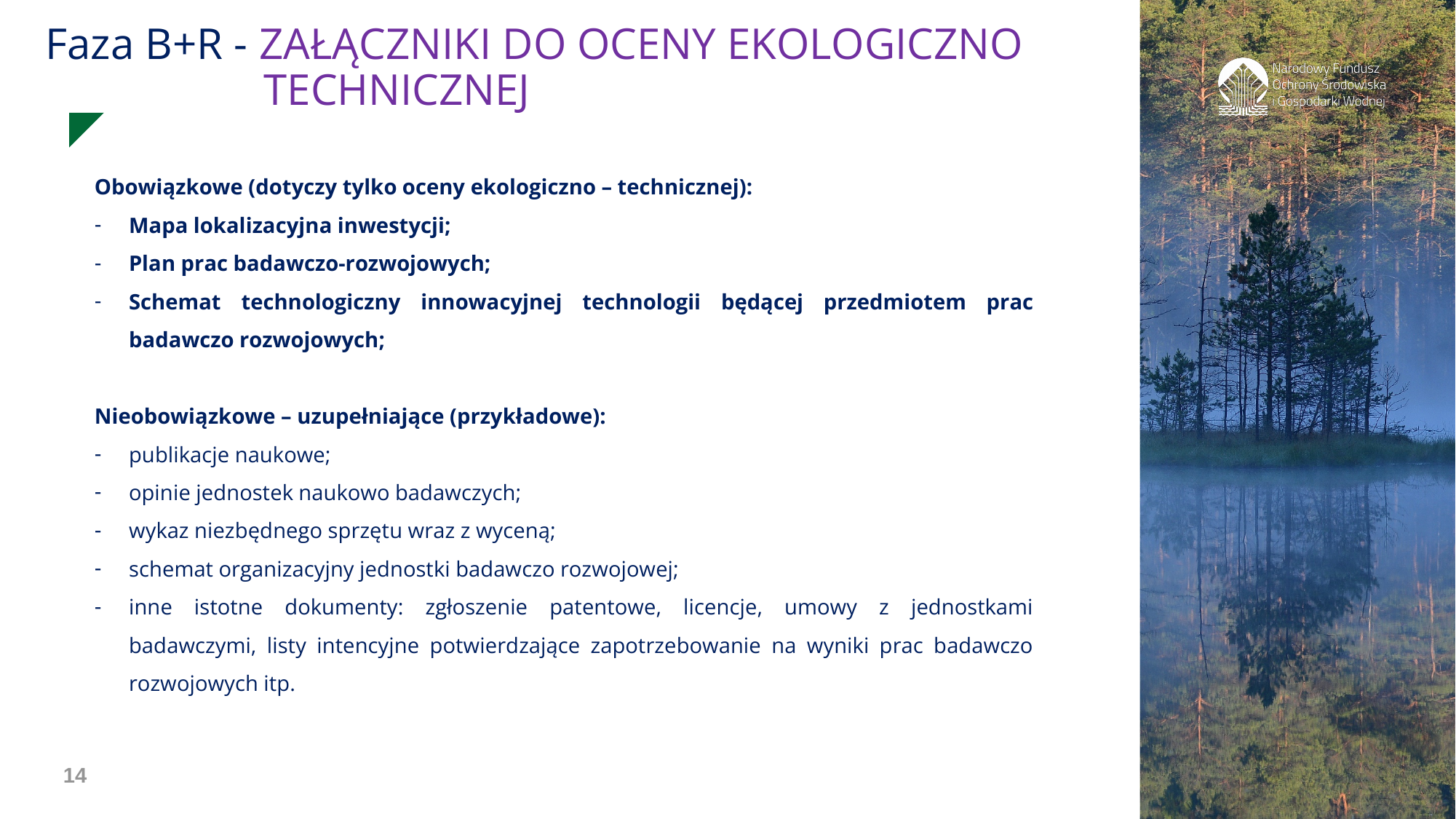

Faza B+R - ZAŁĄCZNIKI DO OCENY EKOLOGICZNO 		TECHNICZNEJ
Obowiązkowe (dotyczy tylko oceny ekologiczno – technicznej):
Mapa lokalizacyjna inwestycji;
Plan prac badawczo-rozwojowych;
Schemat technologiczny innowacyjnej technologii będącej przedmiotem prac badawczo rozwojowych;

Nieobowiązkowe – uzupełniające (przykładowe):
publikacje naukowe;
opinie jednostek naukowo badawczych;
wykaz niezbędnego sprzętu wraz z wyceną;
schemat organizacyjny jednostki badawczo rozwojowej;
inne istotne dokumenty: zgłoszenie patentowe, licencje, umowy z jednostkami badawczymi, listy intencyjne potwierdzające zapotrzebowanie na wyniki prac badawczo rozwojowych itp.